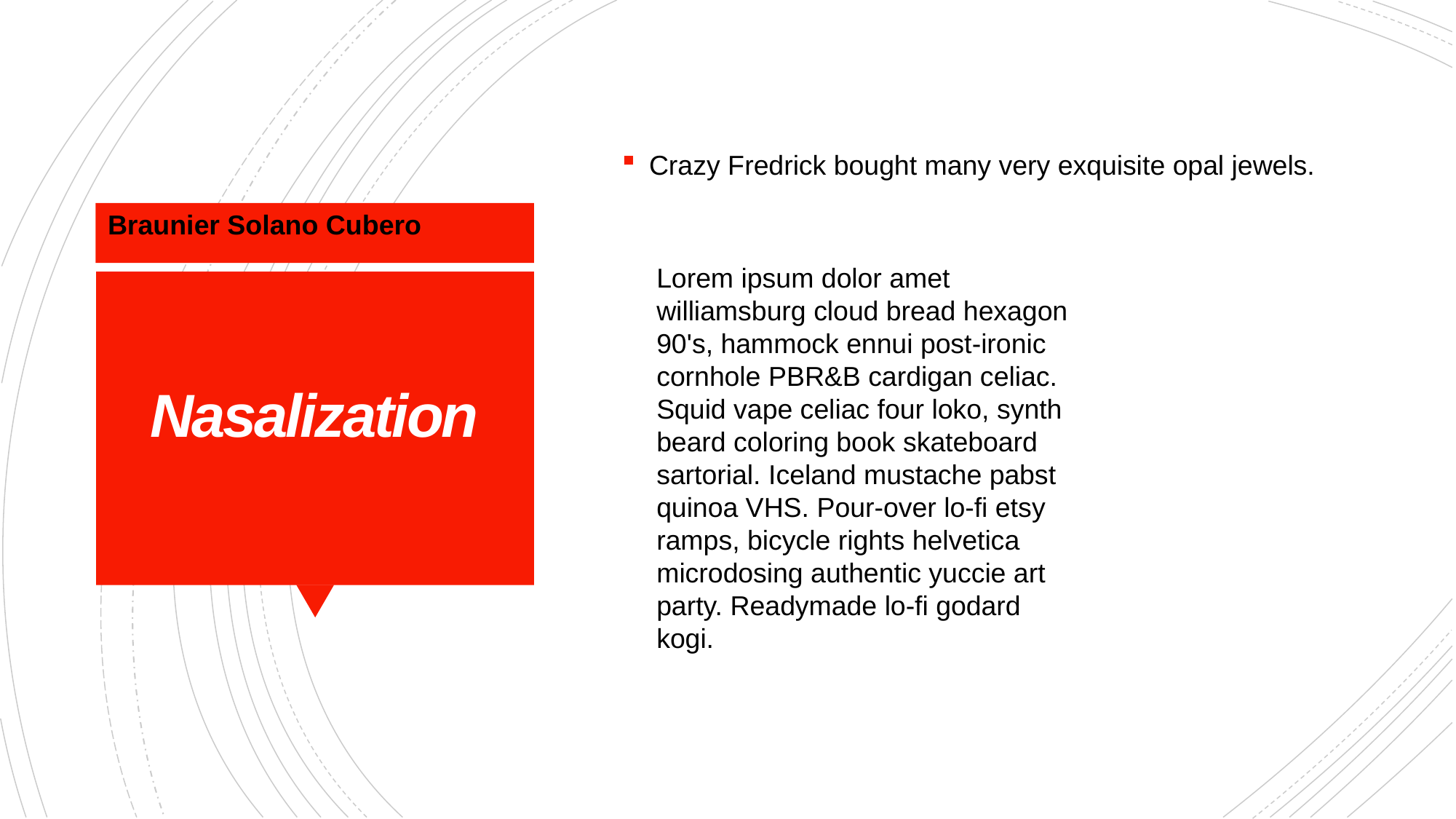

# Nasalization
Crazy Fredrick bought many very exquisite opal jewels.
Braunier Solano Cubero
Lorem ipsum dolor amet williamsburg cloud bread hexagon 90's, hammock ennui post-ironic cornhole PBR&B cardigan celiac. Squid vape celiac four loko, synth beard coloring book skateboard sartorial. Iceland mustache pabst quinoa VHS. Pour-over lo-fi etsy ramps, bicycle rights helvetica microdosing authentic yuccie art party. Readymade lo-fi godard kogi.